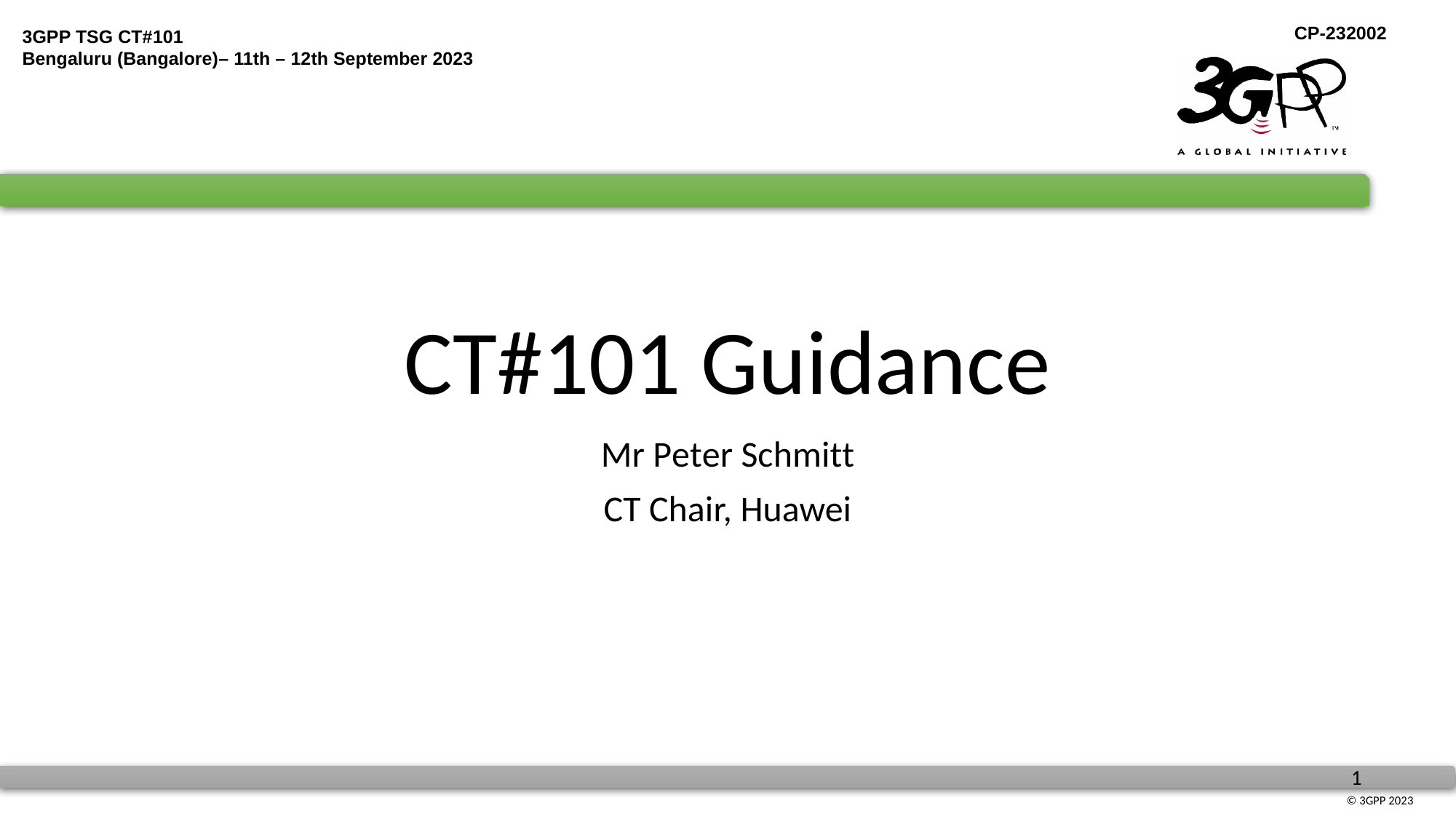

# CT#101 Guidance
Mr Peter Schmitt
CT Chair, Huawei